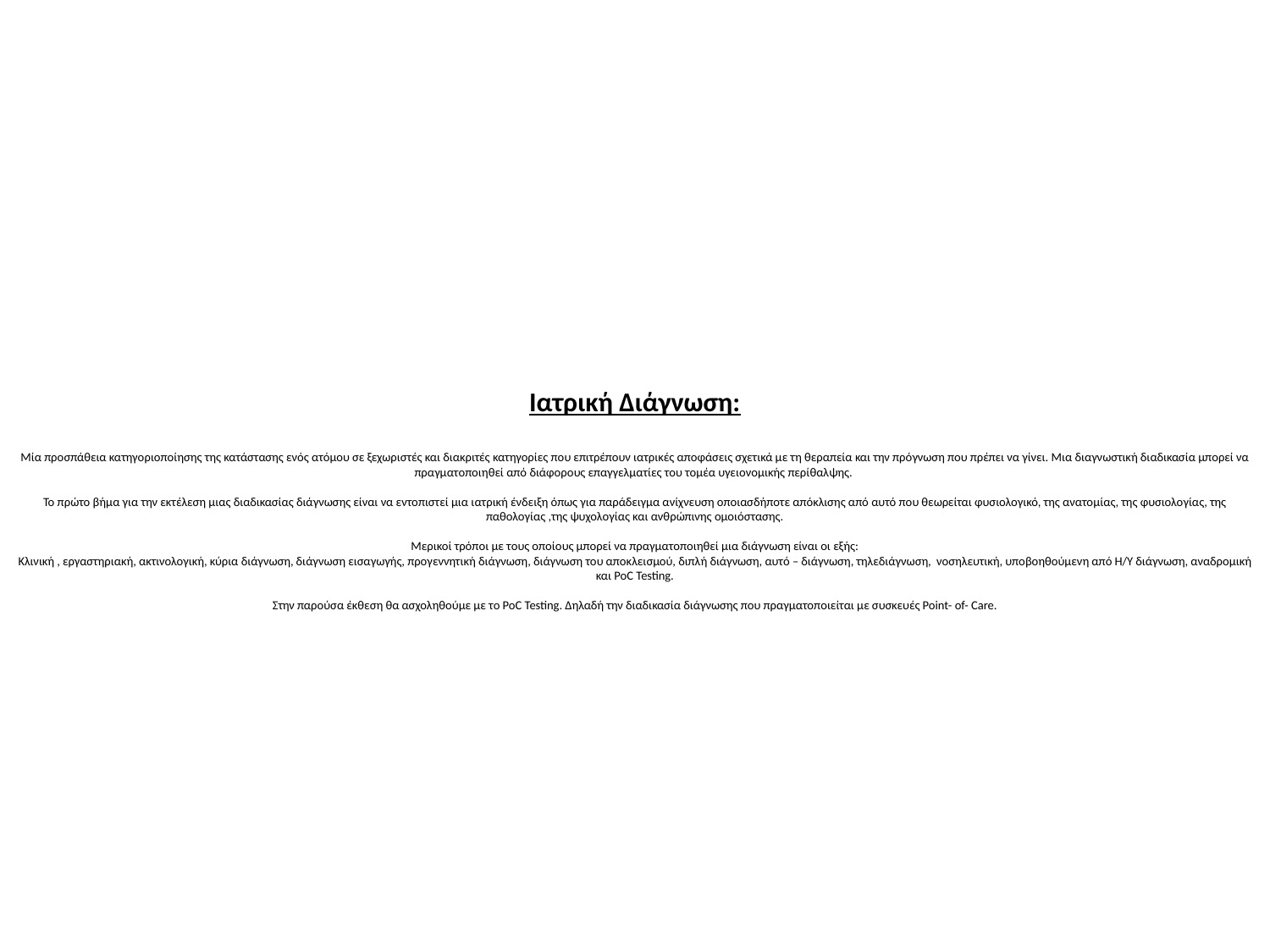

# Ιατρική Διάγνωση: Μία προσπάθεια κατηγοριοποίησης της κατάστασης ενός ατόμου σε ξεχωριστές και διακριτές κατηγορίες που επιτρέπουν ιατρικές αποφάσεις σχετικά με τη θεραπεία και την πρόγνωση που πρέπει να γίνει. Μια διαγνωστική διαδικασία μπορεί να πραγματοποιηθεί από διάφορους επαγγελματίες του τομέα υγειονομικής περίθαλψης. Το πρώτο βήμα για την εκτέλεση μιας διαδικασίας διάγνωσης είναι να εντοπιστεί μια ιατρική ένδειξη όπως για παράδειγμα ανίχνευση οποιασδήποτε απόκλισης από αυτό που θεωρείται φυσιολογικό, της ανατομίας, της φυσιολογίας, της παθολογίας ,της ψυχολογίας και ανθρώπινης ομοιόστασης. Μερικοί τρόποι με τους οποίους μπορεί να πραγματοποιηθεί μια διάγνωση είναι οι εξής: Κλινική , εργαστηριακή, ακτινολογική, κύρια διάγνωση, διάγνωση εισαγωγής, προγεννητική διάγνωση, διάγνωση του αποκλεισμού, διπλή διάγνωση, αυτό – διάγνωση, τηλεδιάγνωση,  νοσηλευτική, υποβοηθούμενη από Η/Υ διάγνωση, αναδρομική και PoC Testing. Στην παρούσα έκθεση θα ασχοληθούμε με το PoC Testing. Δηλαδή την διαδικασία διάγνωσης που πραγματοποιείται με συσκευές Point- of- Care.